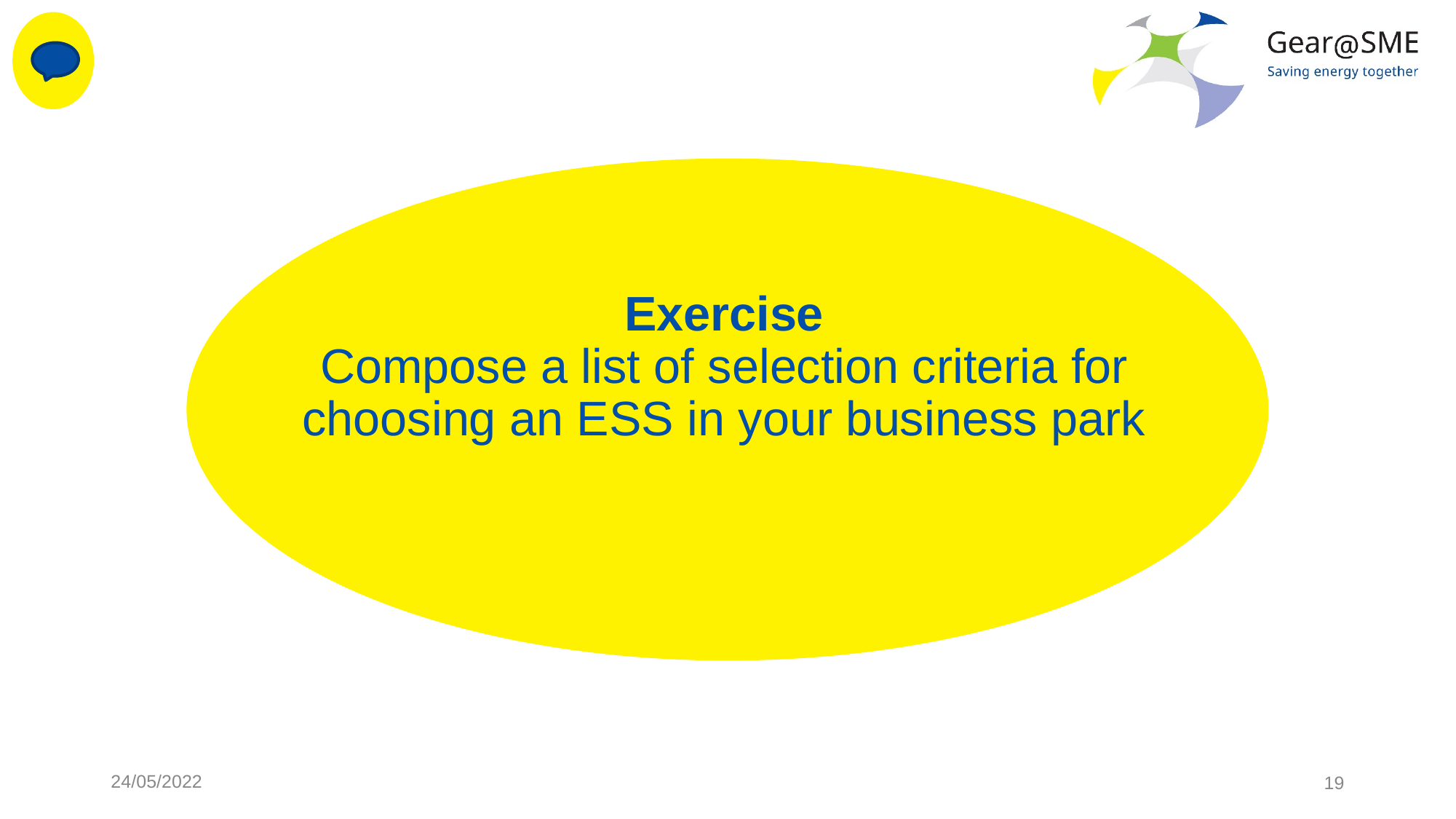

Exercise
Compose a list of selection criteria for choosing an ESS in your business park

24/05/2022
19